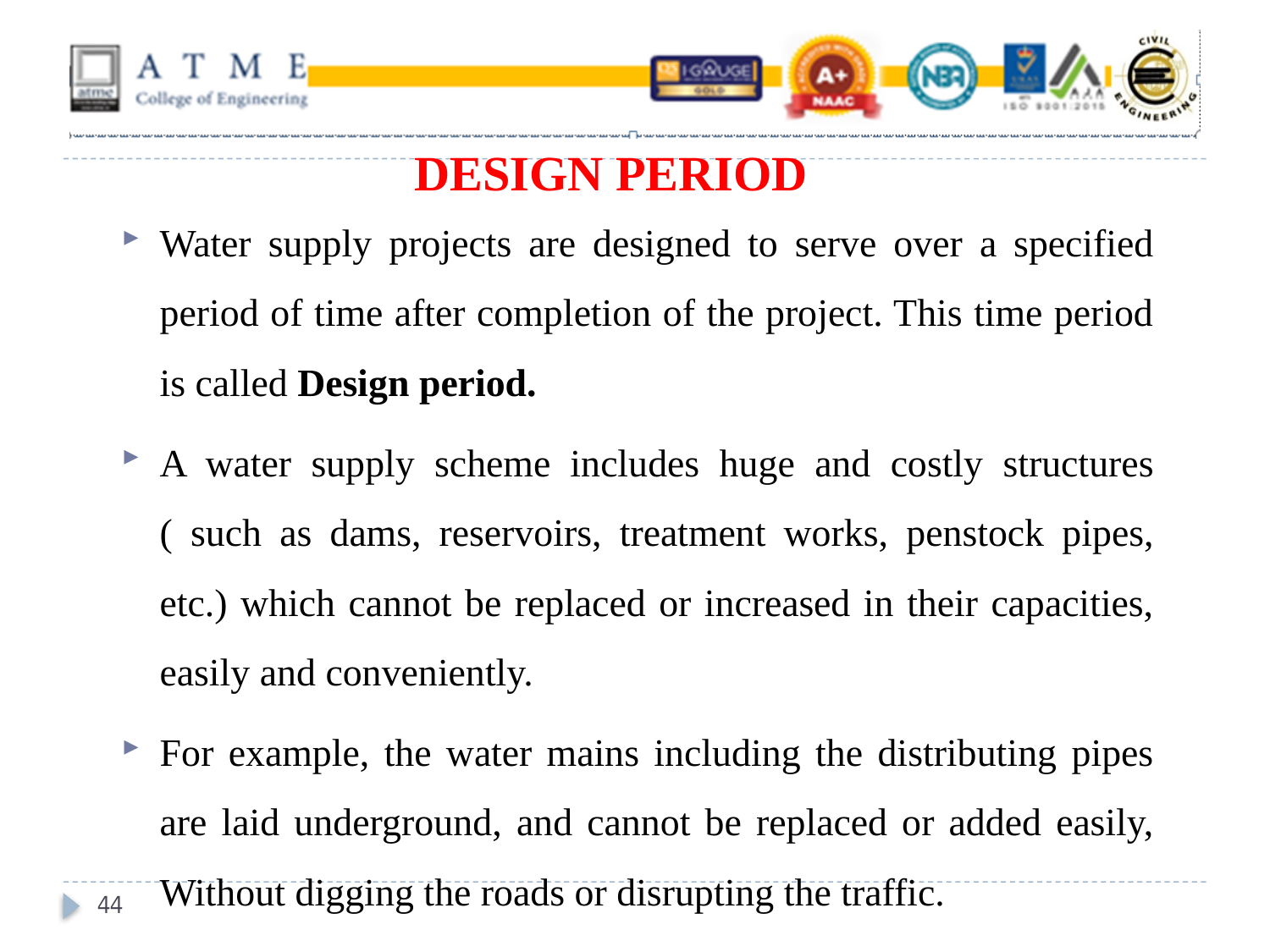

# DESIGN PERIOD
Water supply projects are designed to serve over a specified period of time after completion of the project. This time period is called Design period.
A water supply scheme includes huge and costly structures ( such as dams, reservoirs, treatment works, penstock pipes, etc.) which cannot be replaced or increased in their capacities, easily and conveniently.
For example, the water mains including the distributing pipes are laid underground, and cannot be replaced or added easily, Without digging the roads or disrupting the traffic.
44